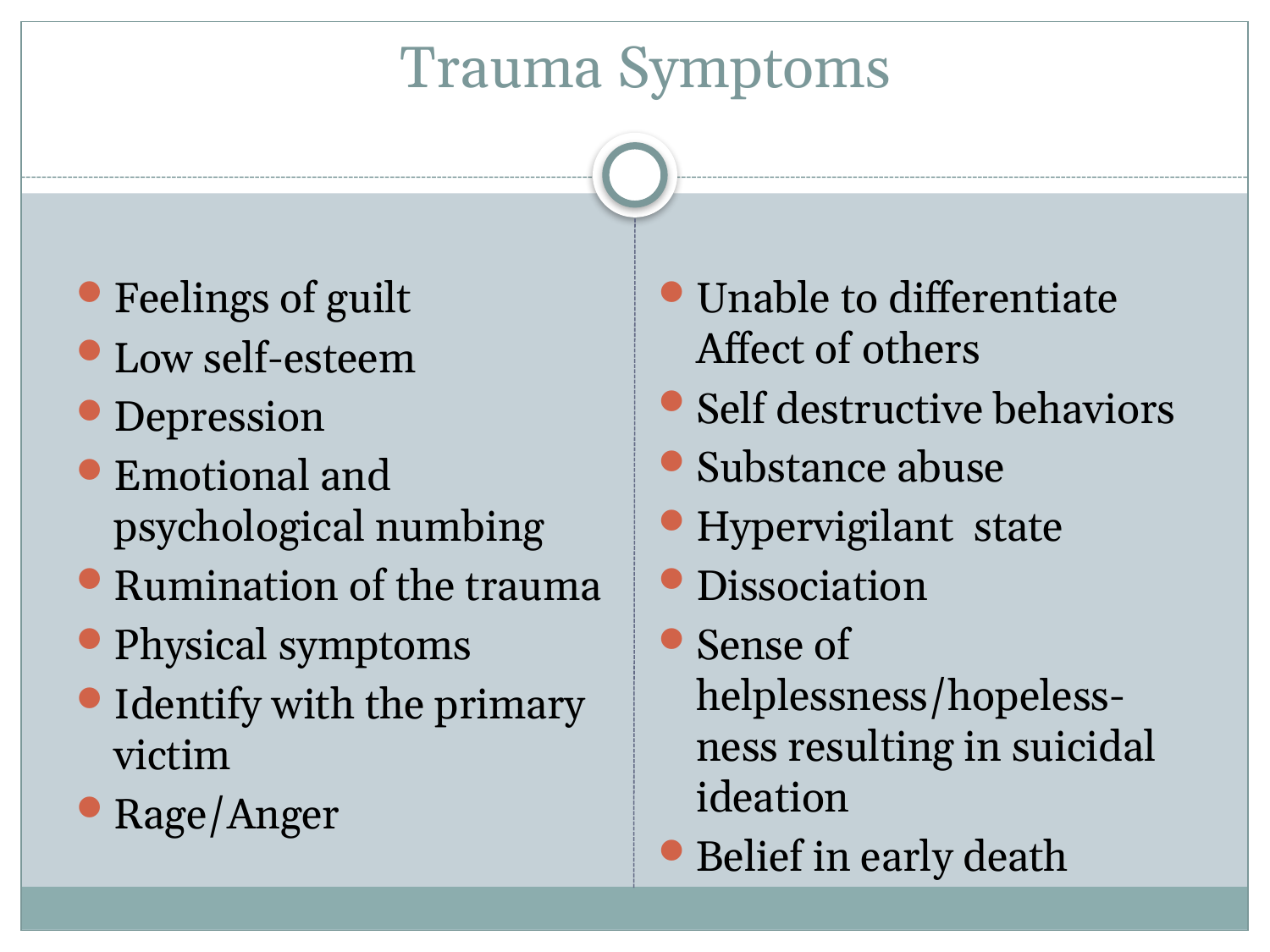

# Trauma Symptoms
Feelings of guilt
Low self-esteem
Depression
Emotional and psychological numbing
Rumination of the trauma
Physical symptoms
Identify with the primary victim
Rage/Anger

Unable to differentiate Affect of others
Self destructive behaviors
Substance abuse
Hypervigilant  state
Dissociation
Sense of helplessness/hopeless- ness resulting in suicidal ideation
Belief in early death